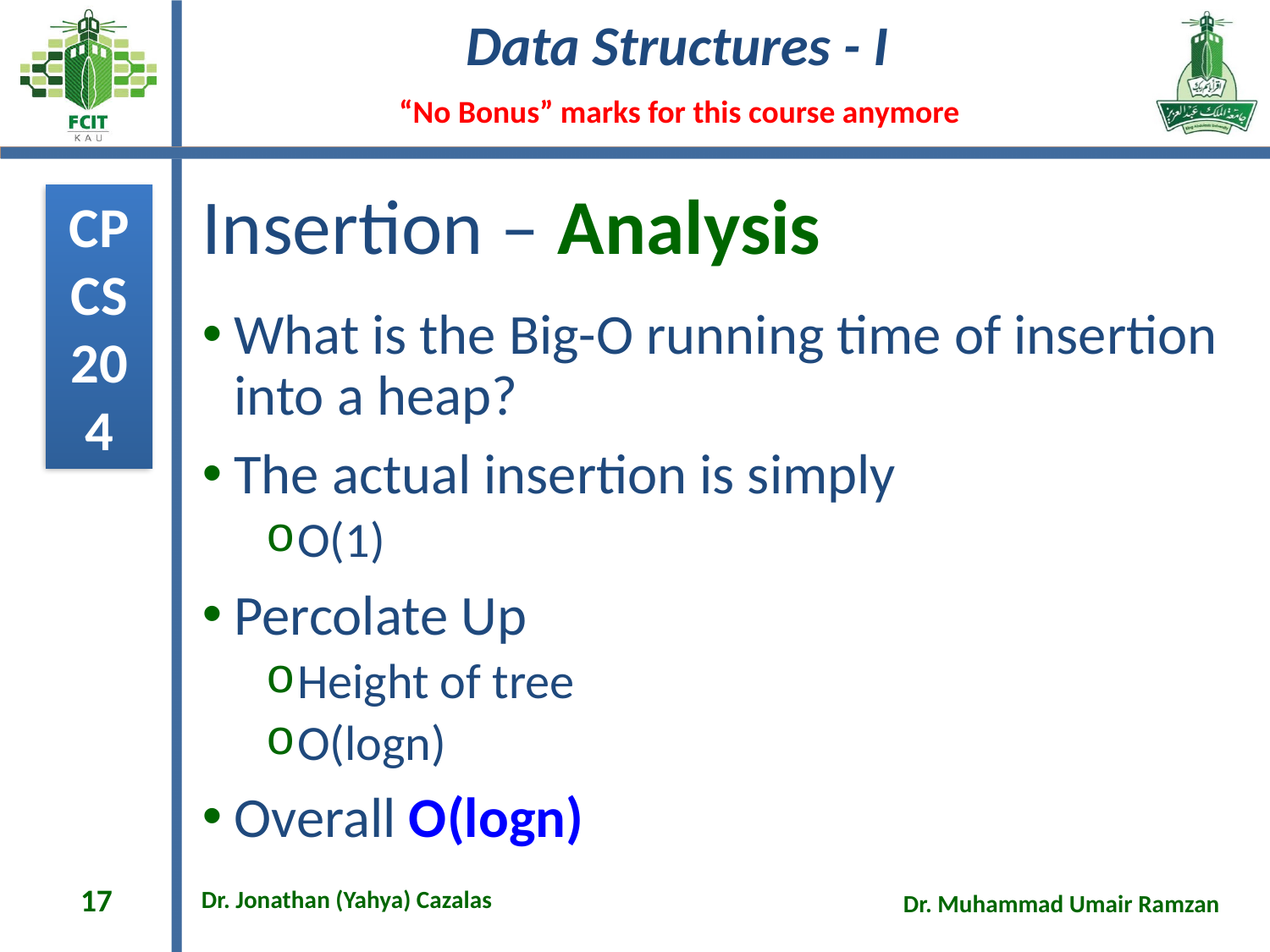

# Insertion – Analysis
What is the Big-O running time of insertion into a heap?
The actual insertion is simply
O(1)
Percolate Up
Height of tree
O(logn)
Overall O(logn)
17